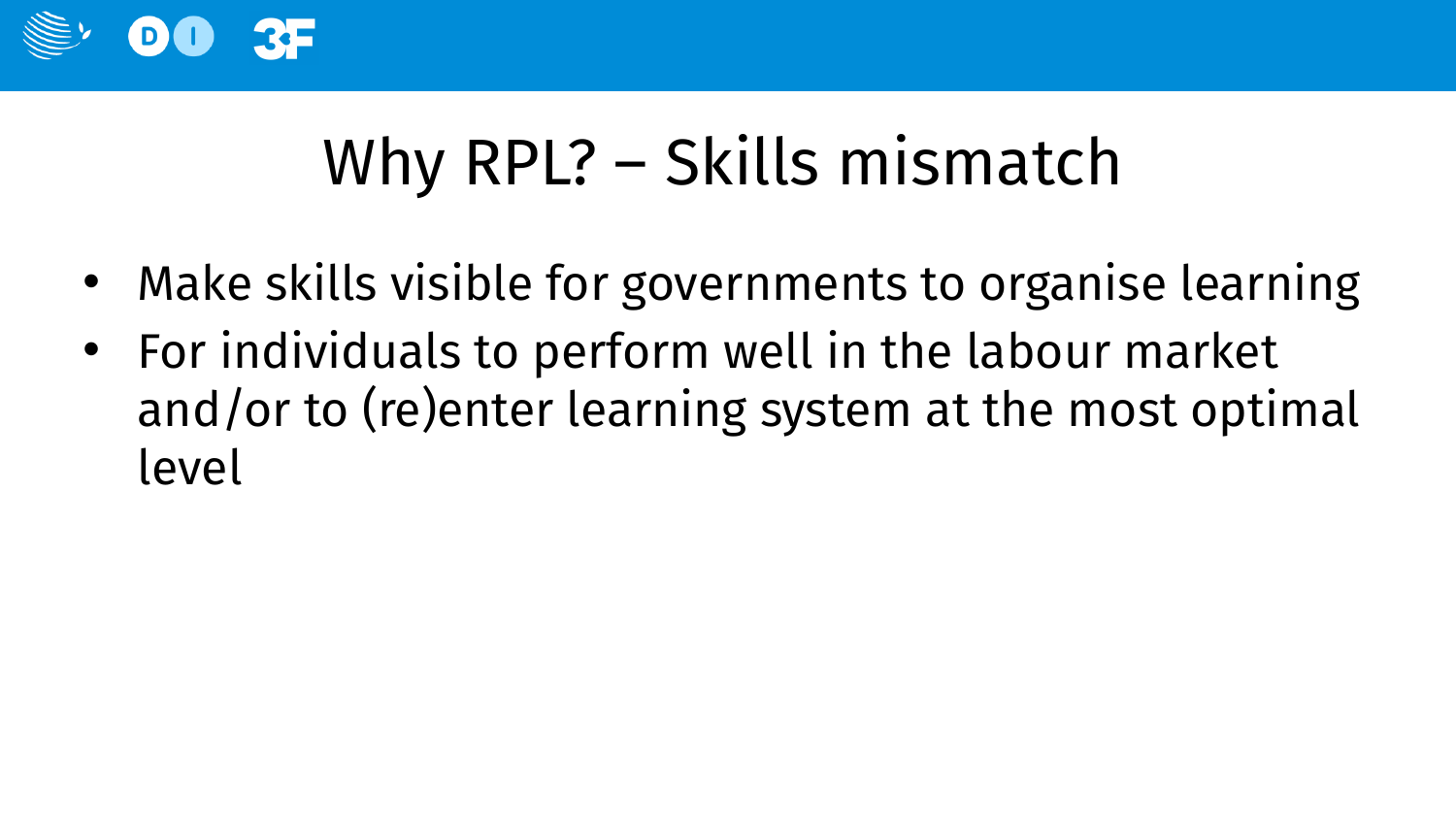

# Why RPL? – Skills mismatch
Make skills visible for governments to organise learning
For individuals to perform well in the labour market and/or to (re)enter learning system at the most optimal level